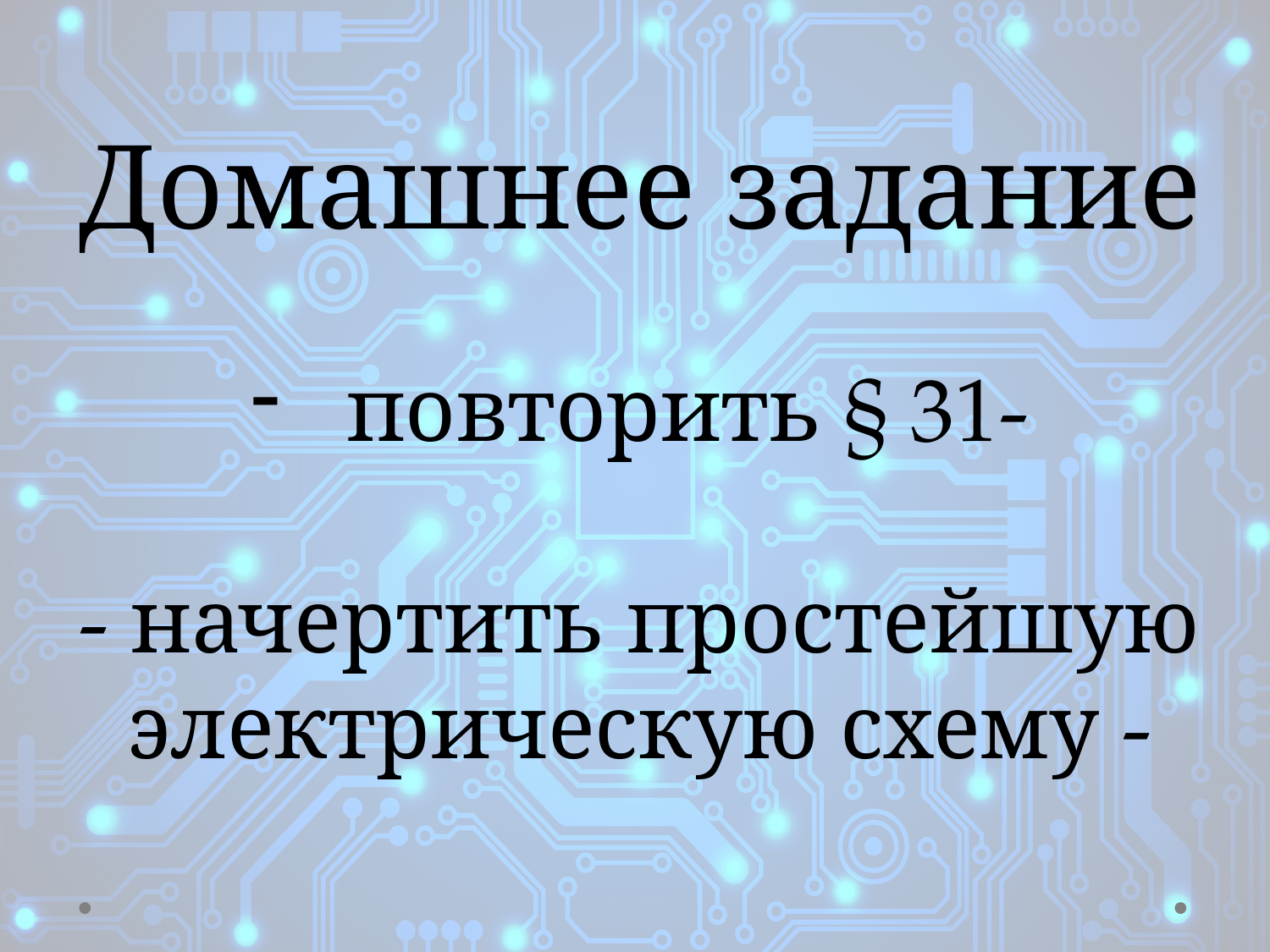

Домашнее задание

повторить § 31-

- начертить простейшую электрическую схему -